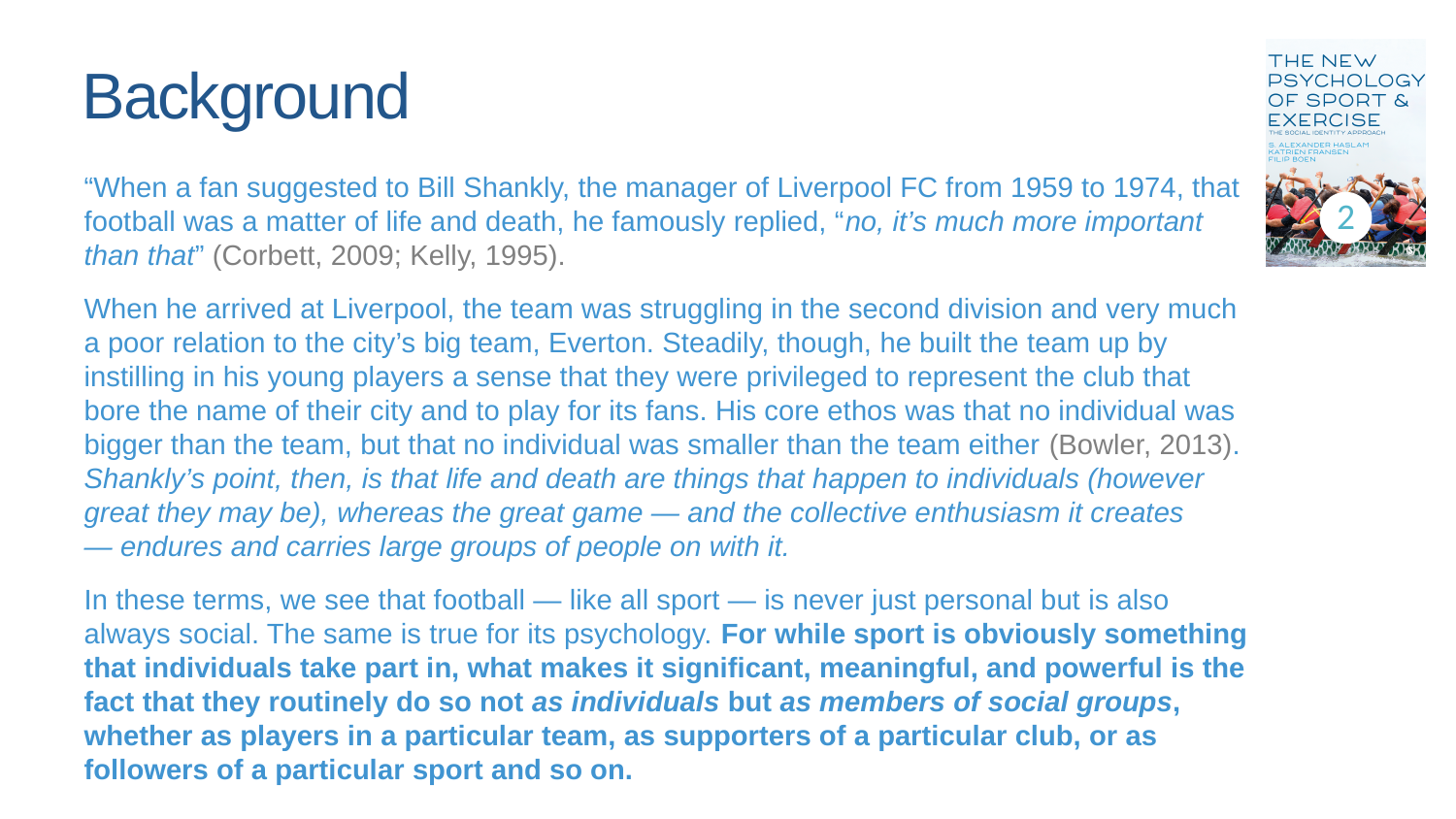

# Background
2
“When a fan suggested to Bill Shankly, the manager of Liverpool FC from 1959 to 1974, that football was a matter of life and death, he famously replied, “no, it’s much more important than that” (Corbett, 2009; Kelly, 1995).
When he arrived at Liverpool, the team was struggling in the second division and very much a poor relation to the city’s big team, Everton. Steadily, though, he built the team up by instilling in his young players a sense that they were privileged to represent the club that bore the name of their city and to play for its fans. His core ethos was that no individual was bigger than the team, but that no individual was smaller than the team either (Bowler, 2013). Shankly’s point, then, is that life and death are things that happen to individuals (however great they may be), whereas the great game — and the collective enthusiasm it creates — endures and carries large groups of people on with it.
In these terms, we see that football — like all sport — is never just personal but is also always social. The same is true for its psychology. For while sport is obviously something that individuals take part in, what makes it significant, meaningful, and powerful is the fact that they routinely do so not as individuals but as members of social groups, whether as players in a particular team, as supporters of a particular club, or as followers of a particular sport and so on.